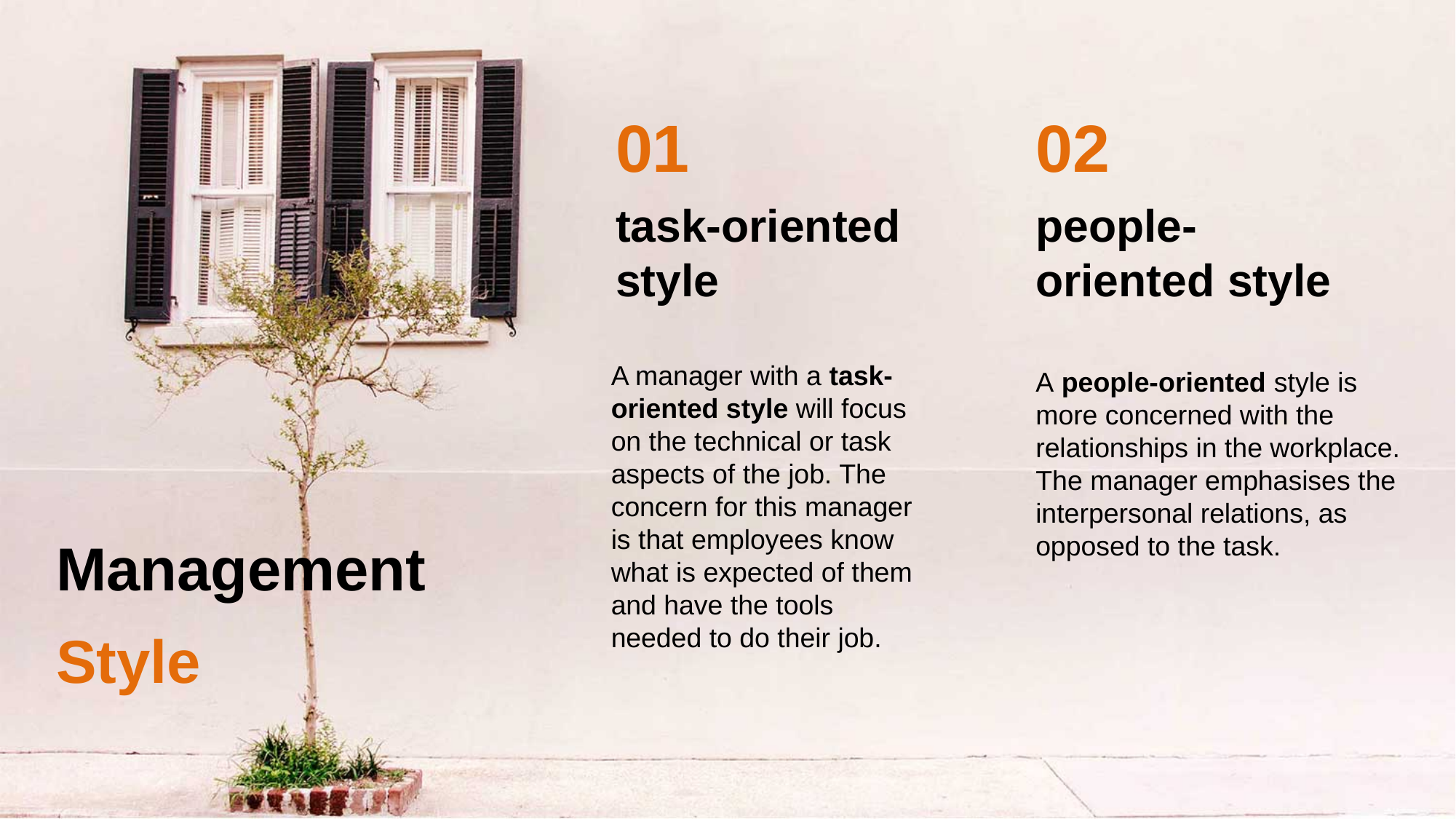

01
02
task-oriented style
people-oriented style
A manager with a task-oriented style will focus on the technical or task aspects of the job. The concern for this manager is that employees know what is expected of them and have the tools needed to do their job.
A people-oriented style is more concerned with the relationships in the workplace. The manager emphasises the interpersonal relations, as opposed to the task.
Management
Style